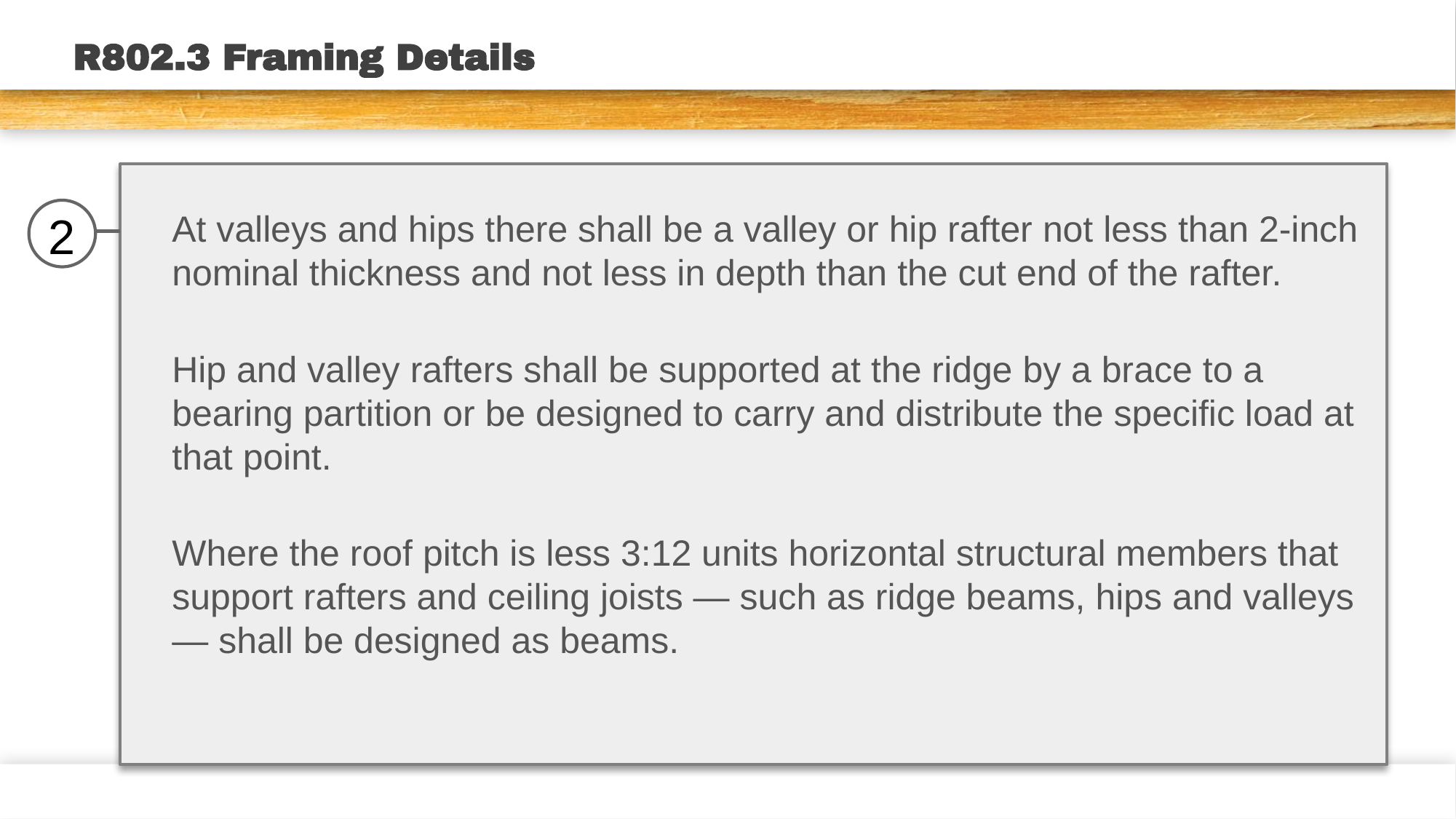

# R802.3 Framing Details

2

At valleys and hips there shall be a valley or hip rafter not less than 2-inch nominal thickness and not less in depth than the cut end of the rafter.

Hip and valley rafters shall be supported at the ridge by a brace to a bearing partition or be designed to carry and distribute the specific load at that point.

Where the roof pitch is less 3:12 units horizontal structural members that support rafters and ceiling joists — such as ridge beams, hips and valleys — shall be designed as beams.